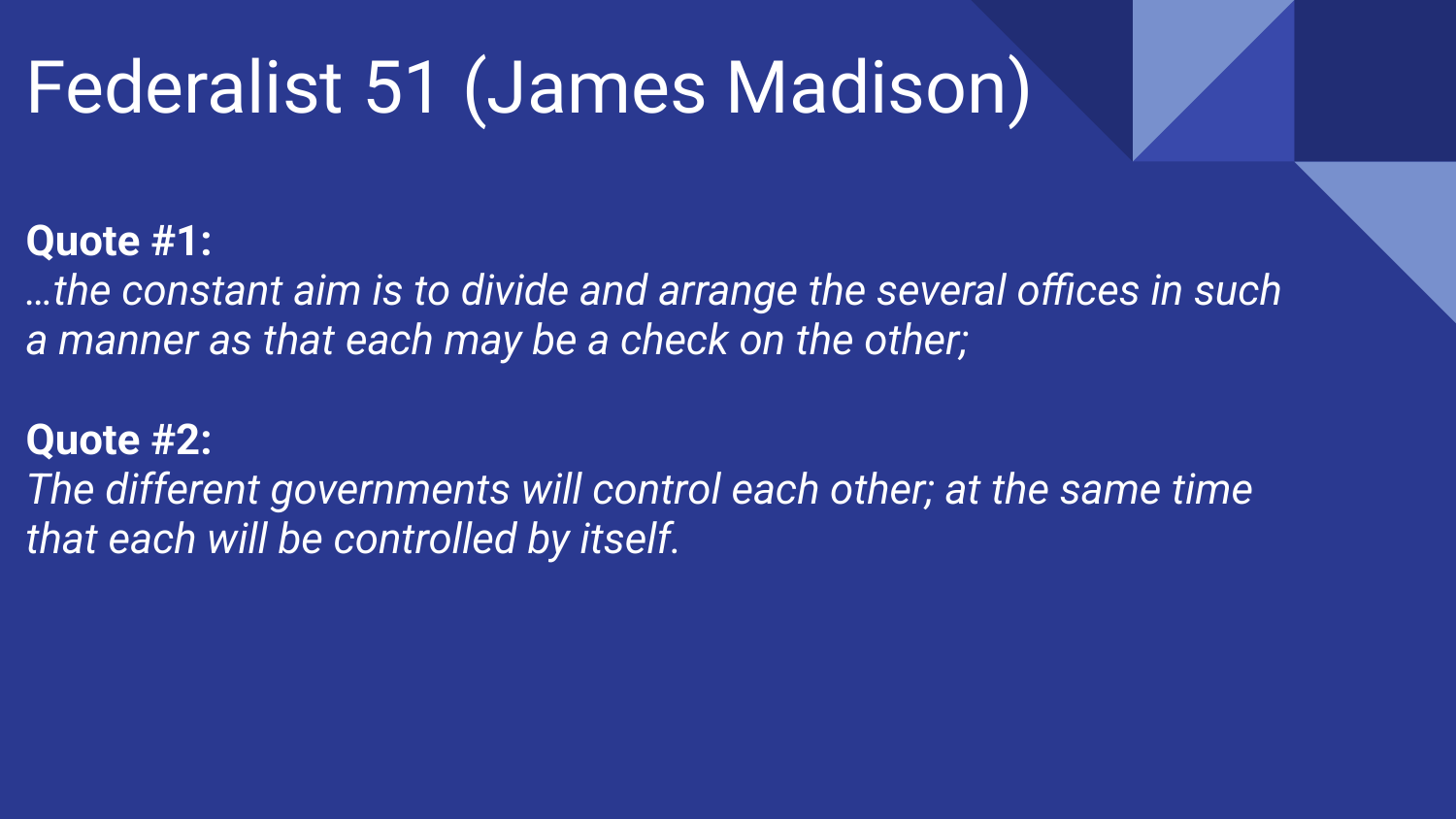

# Federalist 51 (James Madison)
Quote #1:
…the constant aim is to divide and arrange the several offices in such a manner as that each may be a check on the other;

Quote #2:
The different governments will control each other; at the same time that each will be controlled by itself.